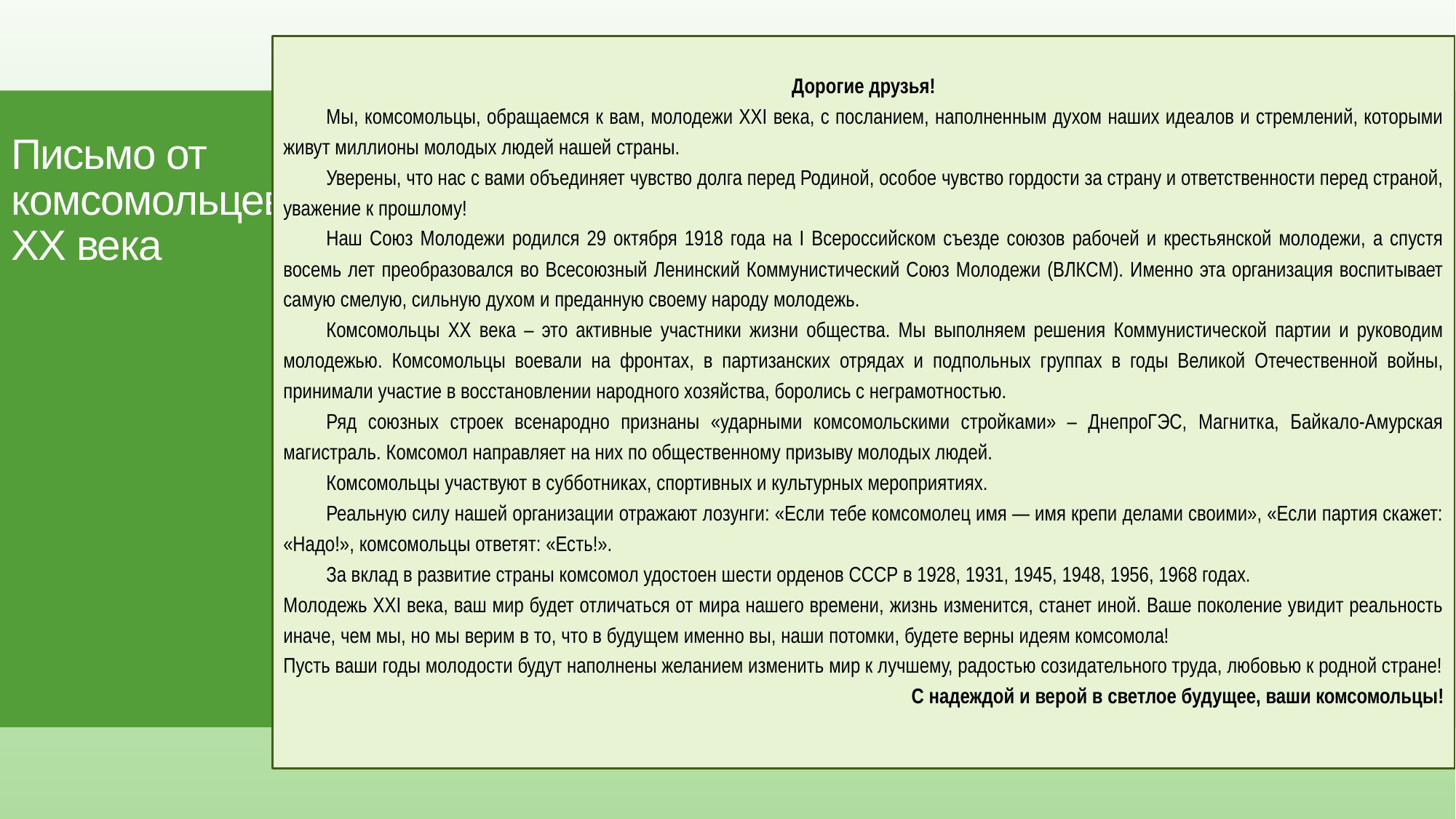

Дорогие друзья!
Мы, комсомольцы, обращаемся к вам, молодежи XXI века, с посланием, наполненным духом наших идеалов и стремлений, которыми живут миллионы молодых людей нашей страны.
Уверены, что нас с вами объединяет чувство долга перед Родиной, особое чувство гордости за страну и ответственности перед страной, уважение к прошлому!
Наш Союз Молодежи родился 29 октября 1918 года на I Всероссийском съезде союзов рабочей и крестьянской молодежи, а спустя восемь лет преобразовался во Всесоюзный Ленинский Коммунистический Союз Молодежи (ВЛКСМ). Именно эта организация воспитывает самую смелую, сильную духом и преданную своему народу молодежь.
Комсомольцы ХХ века – это активные участники жизни общества. Мы выполняем решения Коммунистической партии и руководим молодежью. Комсомольцы воевали на фронтах, в партизанских отрядах и подпольных группах в годы Великой Отечественной войны, принимали участие в восстановлении народного хозяйства, боролись с неграмотностью.
Ряд союзных строек всенародно признаны «ударными комсомольскими стройками» – ДнепроГЭС, Магнитка, Байкало-Амурская магистраль. Комсомол направляет на них по общественному призыву молодых людей.
Комсомольцы участвуют в субботниках, спортивных и культурных мероприятиях.
Реальную силу нашей организации отражают лозунги: «Если тебе комсомолец имя — имя крепи делами своими», «Если партия скажет: «Надо!», комсомольцы ответят: «Есть!».
За вклад в развитие страны комсомол удостоен шести орденов СССР в 1928, 1931, 1945, 1948, 1956, 1968 годах.
Молодежь XXI века, ваш мир будет отличаться от мира нашего времени, жизнь изменится, станет иной. Ваше поколение увидит реальность иначе, чем мы, но мы верим в то, что в будущем именно вы, наши потомки, будете верны идеям комсомола!
Пусть ваши годы молодости будут наполнены желанием изменить мир к лучшему, радостью созидательного труда, любовью к родной стране!
С надеждой и верой в светлое будущее, ваши комсомольцы!

# Письмо от комсомольцев  ХХ века